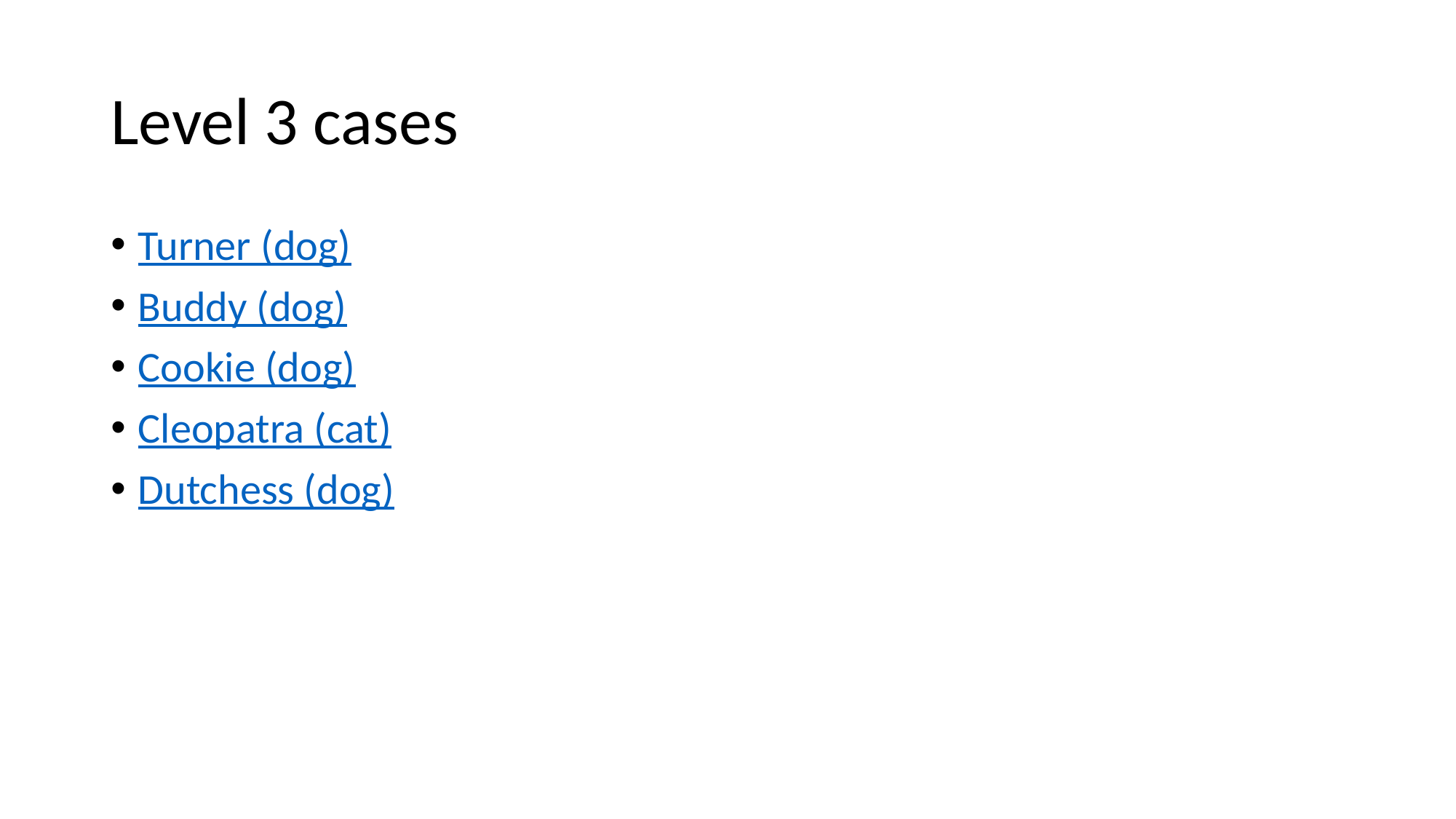

# Level 3 cases
Turner (dog)
Buddy (dog)
Cookie (dog)
Cleopatra (cat)
Dutchess (dog)